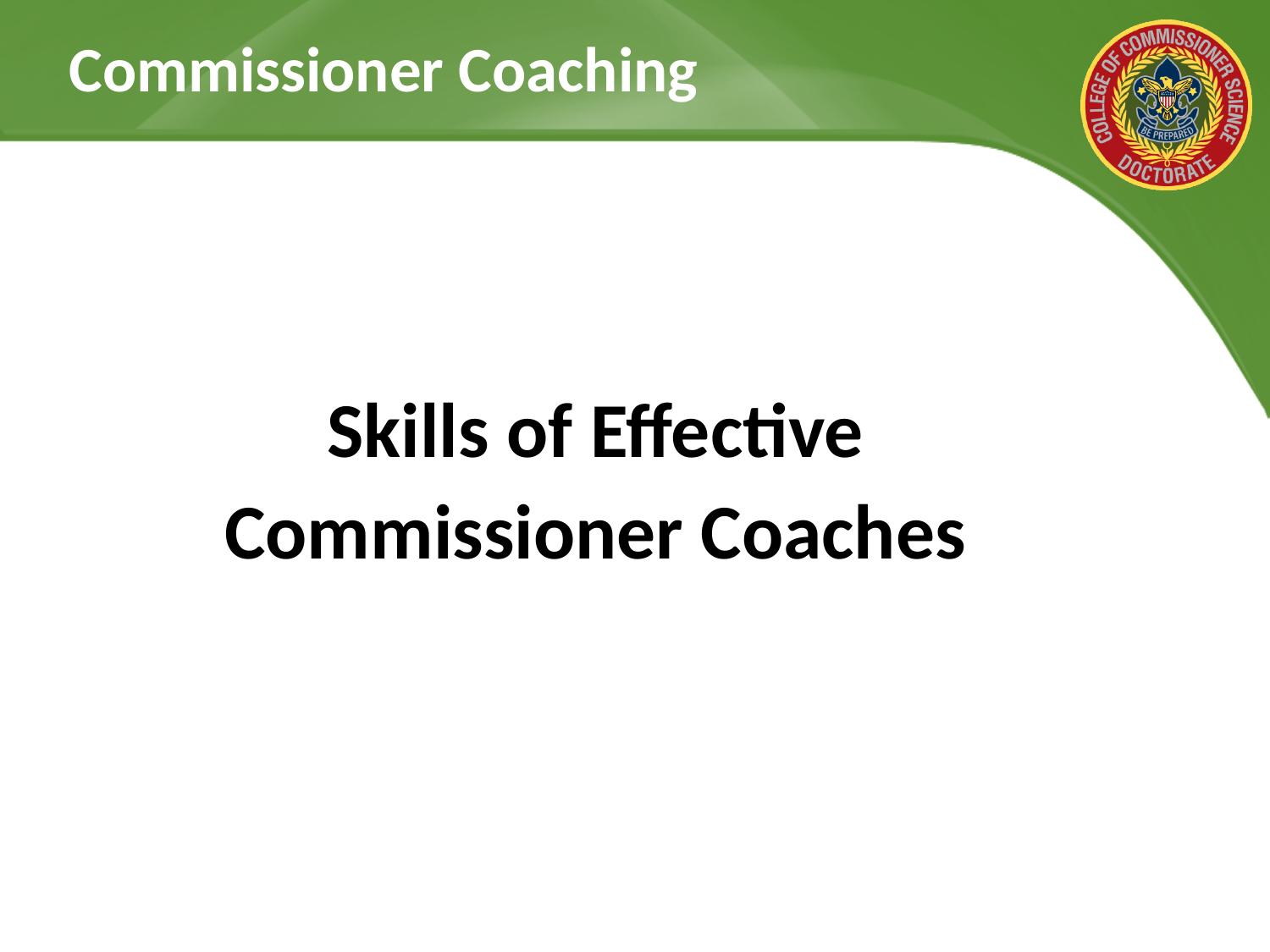

# Commissioner Coaching
Skills of Effective
Commissioner Coaches